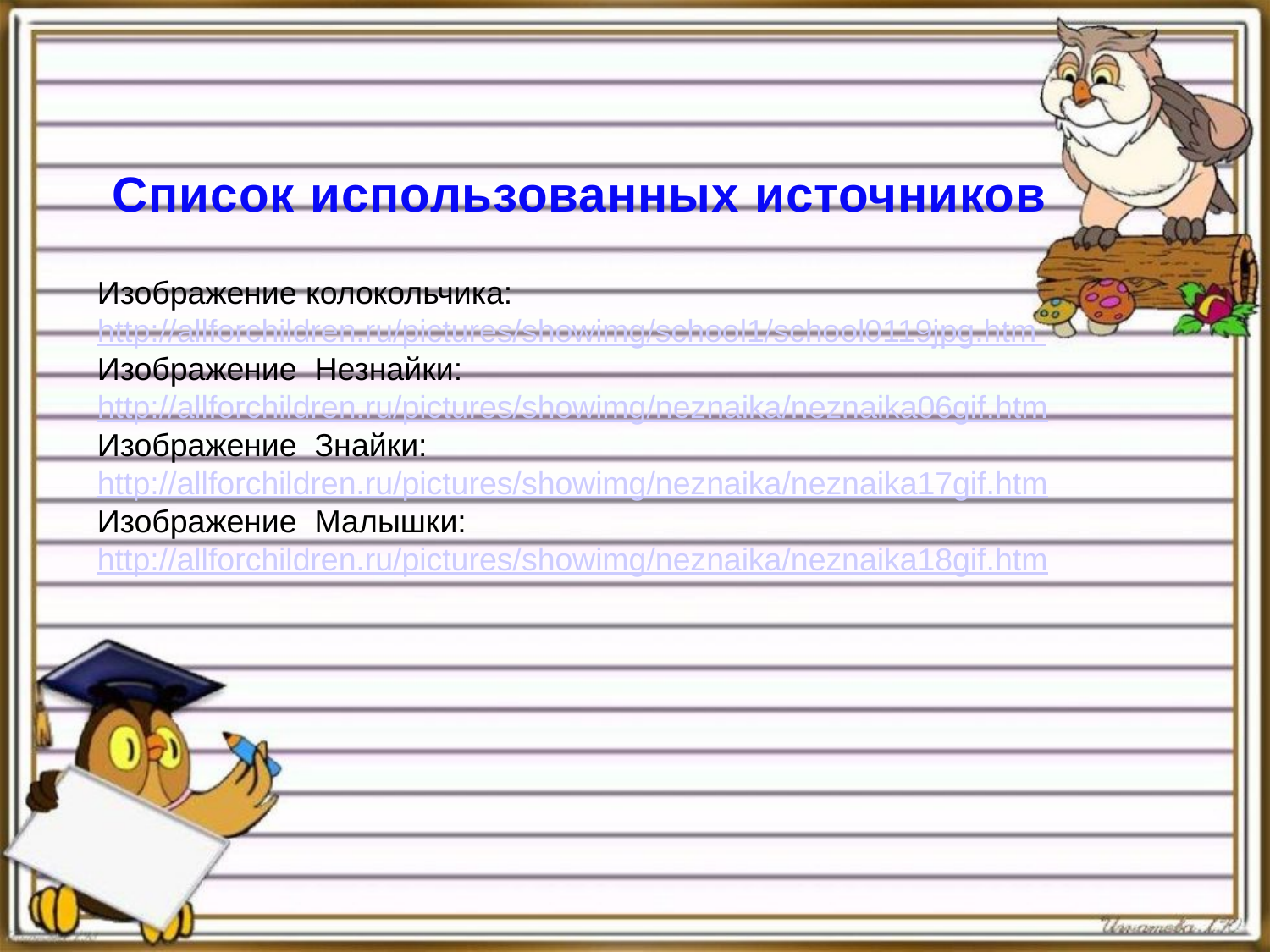

Список использованных источников
Изображение колокольчика:
http://allforchildren.ru/pictures/showimg/school1/school0119jpg.htm
Изображение  Незнайки:
http://allforchildren.ru/pictures/showimg/neznaika/neznaika06gif.htm
Изображение  Знайки:
http://allforchildren.ru/pictures/showimg/neznaika/neznaika17gif.htm
Изображение  Малышки:
http://allforchildren.ru/pictures/showimg/neznaika/neznaika18gif.htm